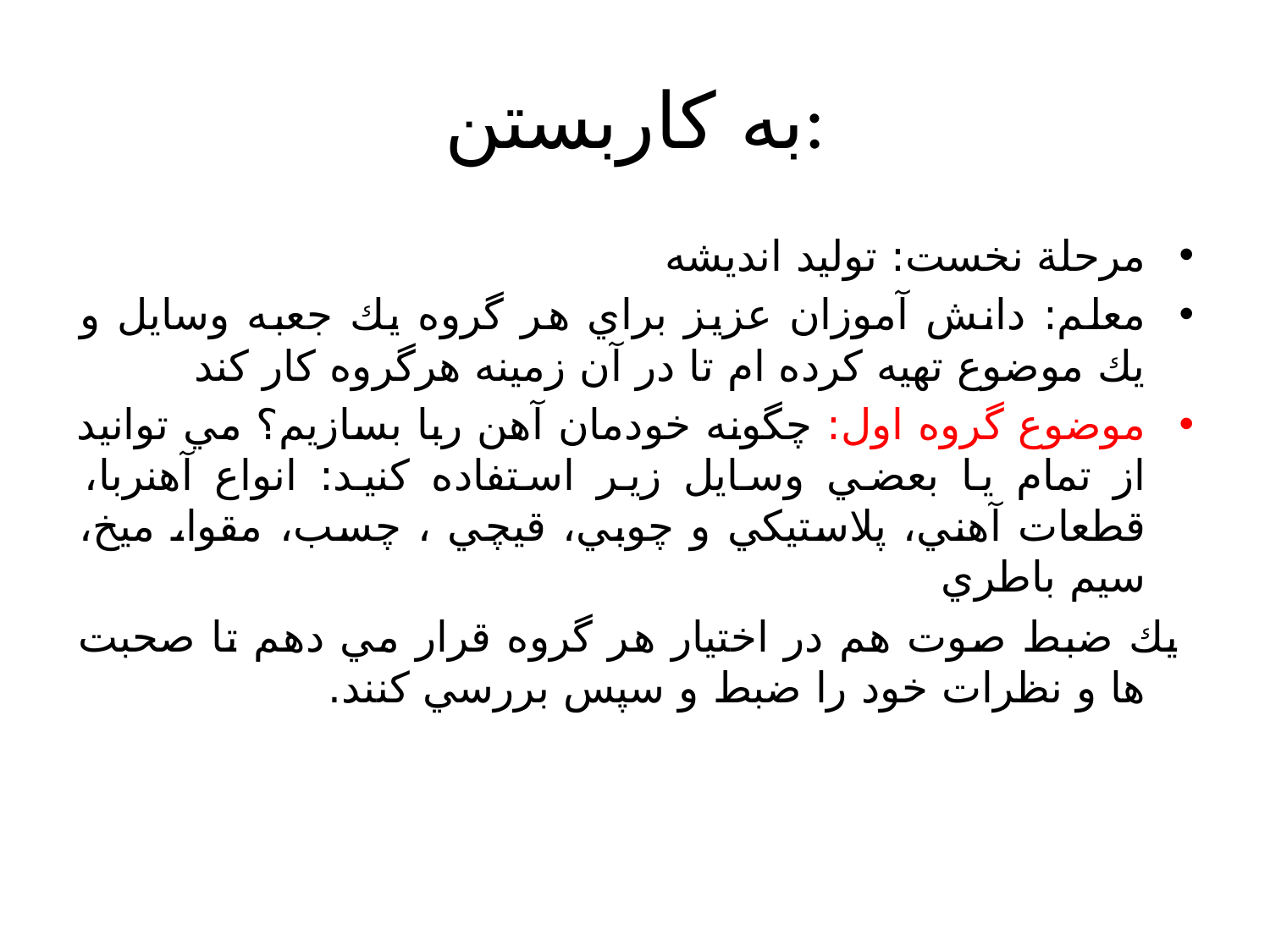

# به كاربستن:
مرحلة نخست: توليد انديشه
معلم: دانش آموزان عزيز براي هر گروه يك جعبه وسايل و يك موضوع تهيه كرده ام تا در آن زمينه هرگروه كار كند
موضوع گروه اول: چگونه خودمان آهن ربا بسازيم؟ مي توانيد از تمام يا بعضي وسايل زير استفاده كنيد: انواع آهنربا، قطعات آهني، پلاستيكي و چوبي، قيچي ، چسب، مقوا، ميخ، سيم باطري
 يك ضبط صوت هم در اختيار هر گروه قرار مي دهم تا صحبت ها و نظرات خود را ضبط و سپس بررسي كنند.